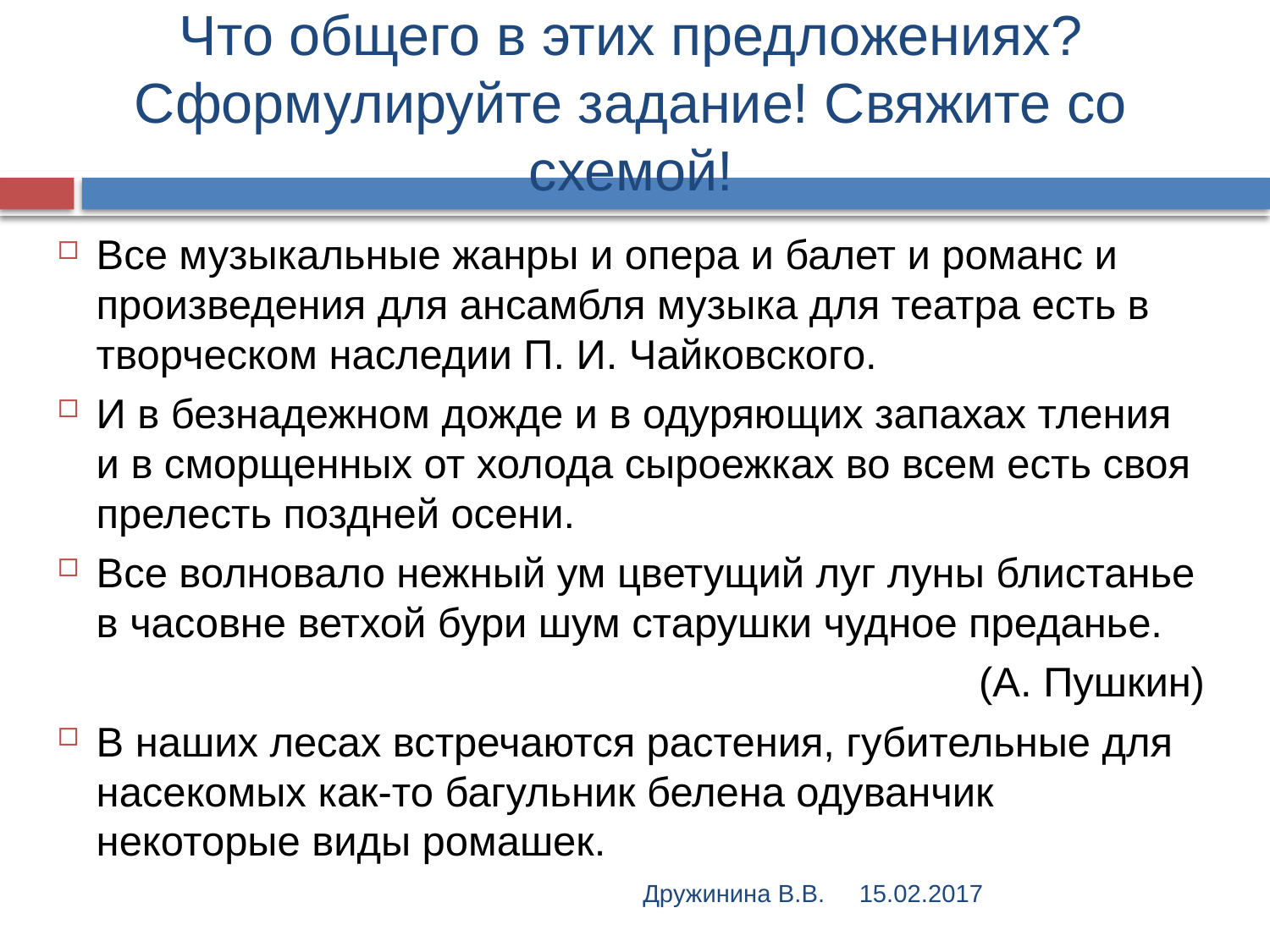

# Что общего в этих предложениях? Сформулируйте задание! Свяжите со схемой!
Все музыкальные жанры и опера и балет и романс и произведения для ансамбля музыка для театра есть в творческом наследии П. И. Чайковского.
И в безнадежном дожде и в одуряющих запахах тления и в сморщенных от холода сыроежках во всем есть своя прелесть поздней осени.
Все волновало нежный ум цветущий луг луны блистанье в часовне ветхой бури шум старушки чудное преданье.
(А. Пушкин)
В наших лесах встречаются растения, губительные для насекомых как-то багульник белена одуванчик некоторые виды ромашек.

Дружинина В.В.
15.02.2017